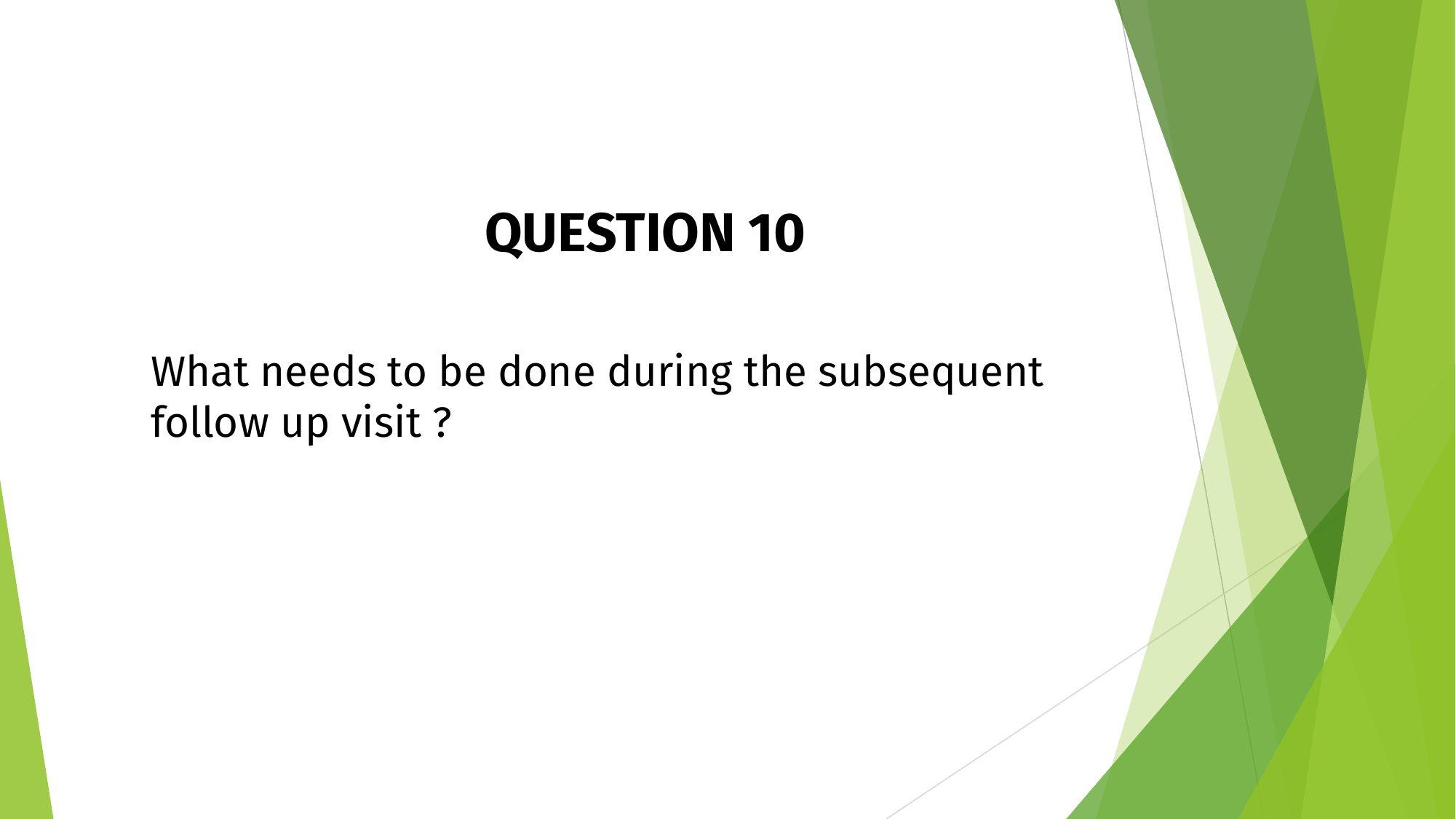

# QUESTION 10
What needs to be done during the subsequent follow up visit ?